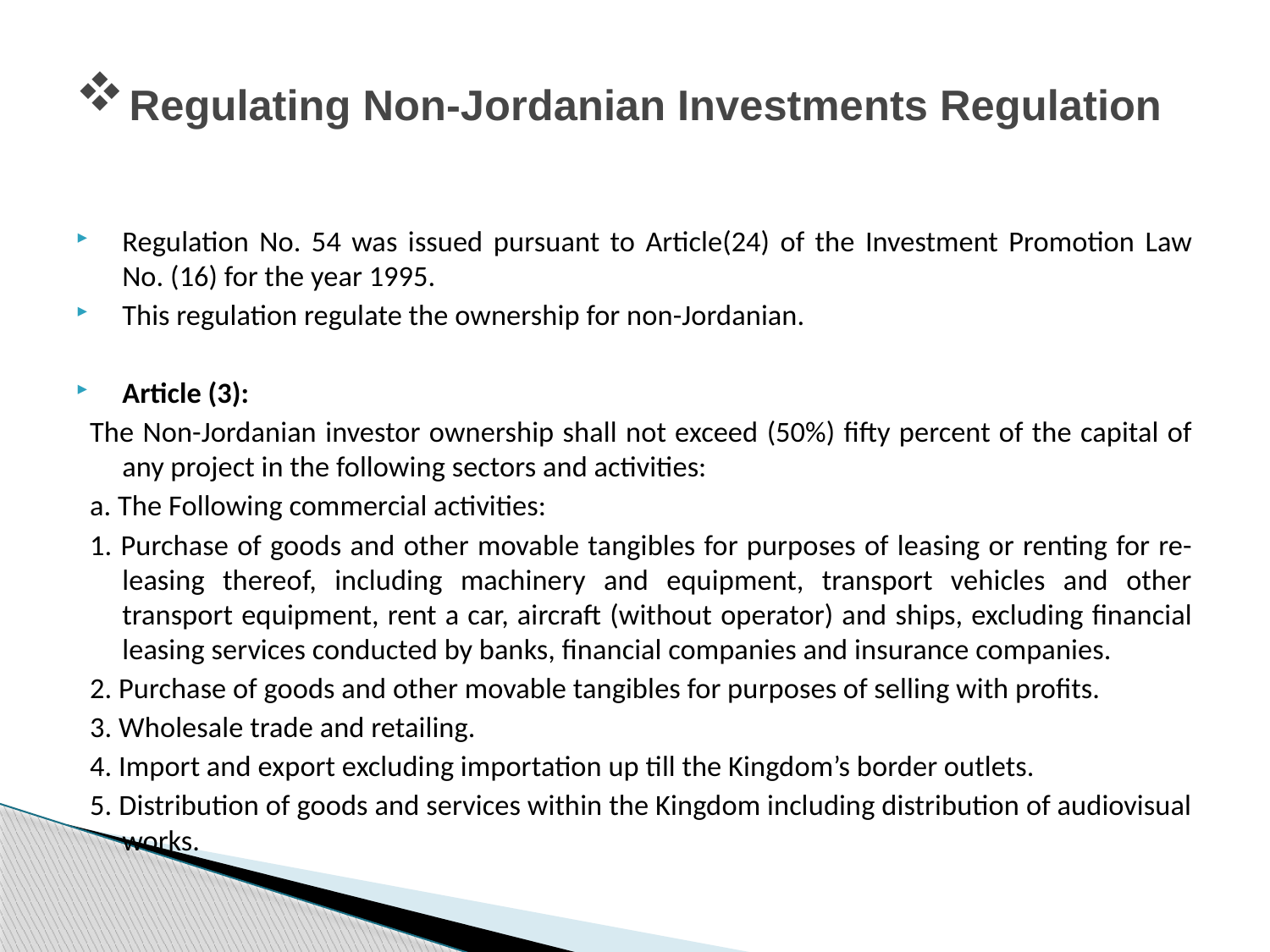

# Regulating Non-Jordanian Investments Regulation

Regulation No. 54 was issued pursuant to Article(24) of the Investment Promotion Law No. (16) for the year 1995.
This regulation regulate the ownership for non-Jordanian.

Article (3):
The Non-Jordanian investor ownership shall not exceed (50%) fifty percent of the capital of any project in the following sectors and activities:
a. The Following commercial activities:
1. Purchase of goods and other movable tangibles for purposes of leasing or renting for re-leasing thereof, including machinery and equipment, transport vehicles and other transport equipment, rent a car, aircraft (without operator) and ships, excluding financial leasing services conducted by banks, financial companies and insurance companies.
2. Purchase of goods and other movable tangibles for purposes of selling with profits.
3. Wholesale trade and retailing.
4. Import and export excluding importation up till the Kingdom’s border outlets.
5. Distribution of goods and services within the Kingdom including distribution of audiovisual works.